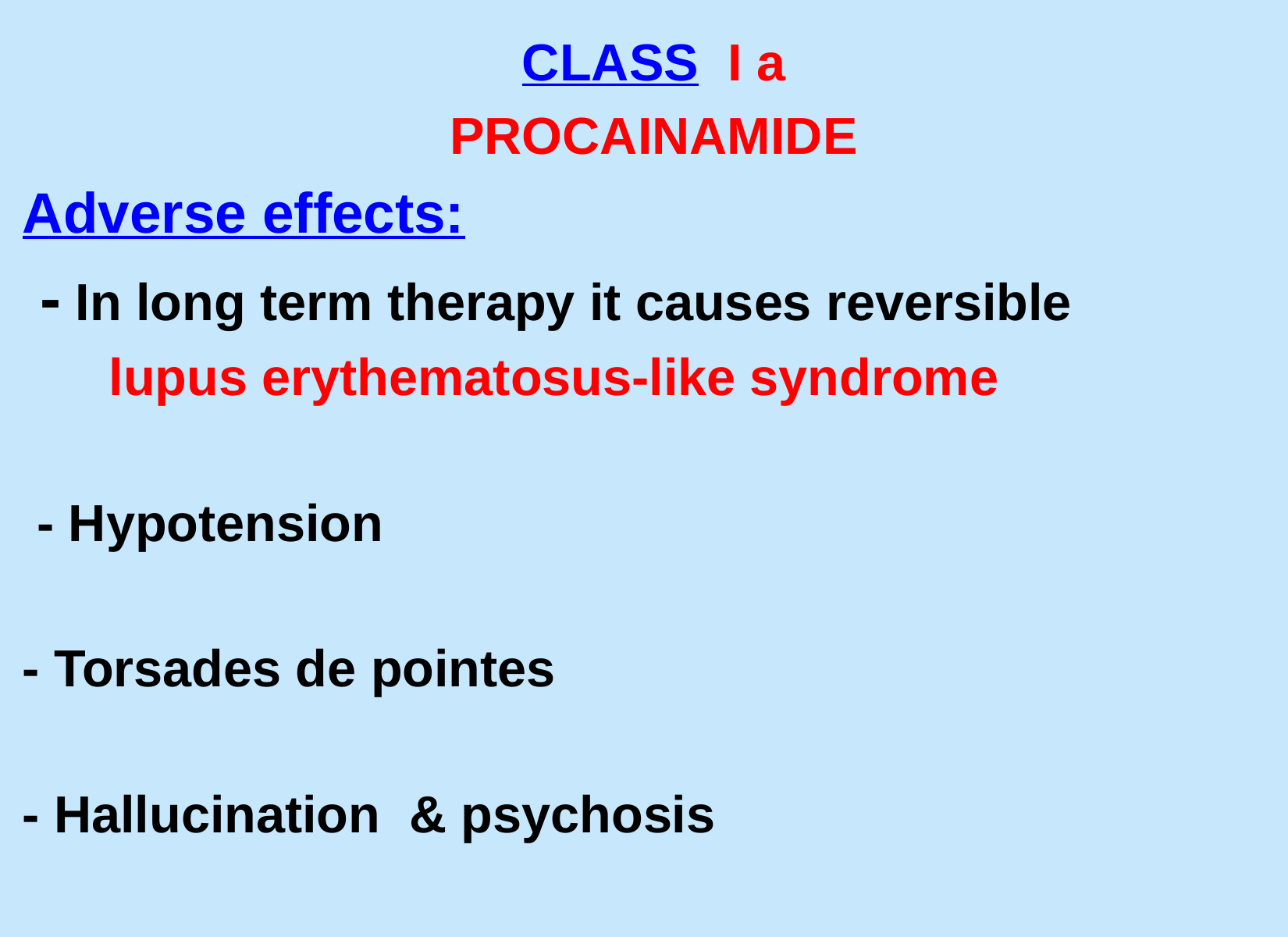

CLASS  I a
 PROCAINAMIDE
Adverse effects:
 - In long term therapy it causes reversible
      lupus erythematosus-like syndrome

 - Hypotension

- Torsades de pointes

- Hallucination  & psychosis

#